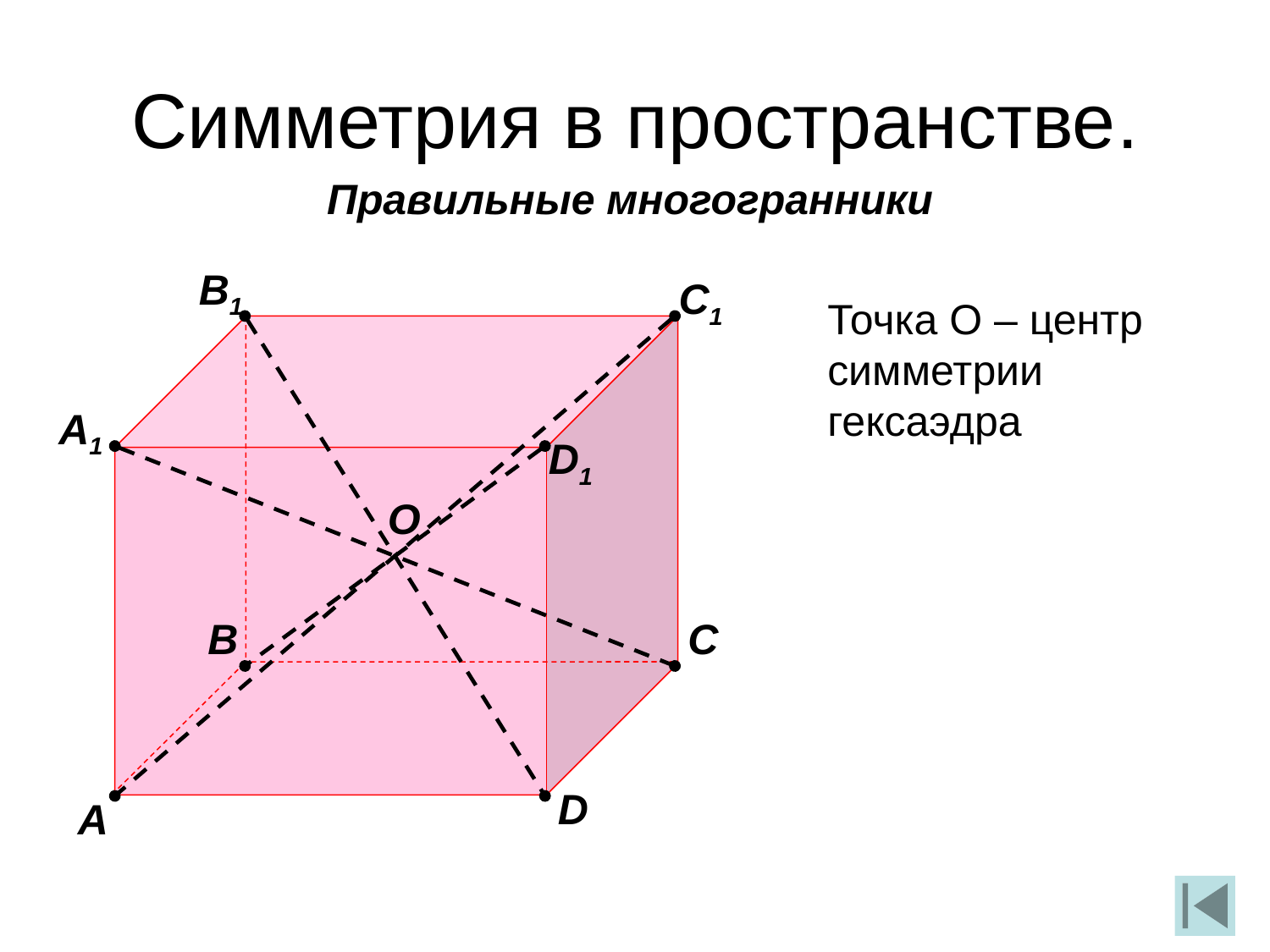

# Симметрия в пространстве.
Правильные многогранники
B1
C1
Точка О – центр симметрии гексаэдра

А1
D1

О
B
C

D
А